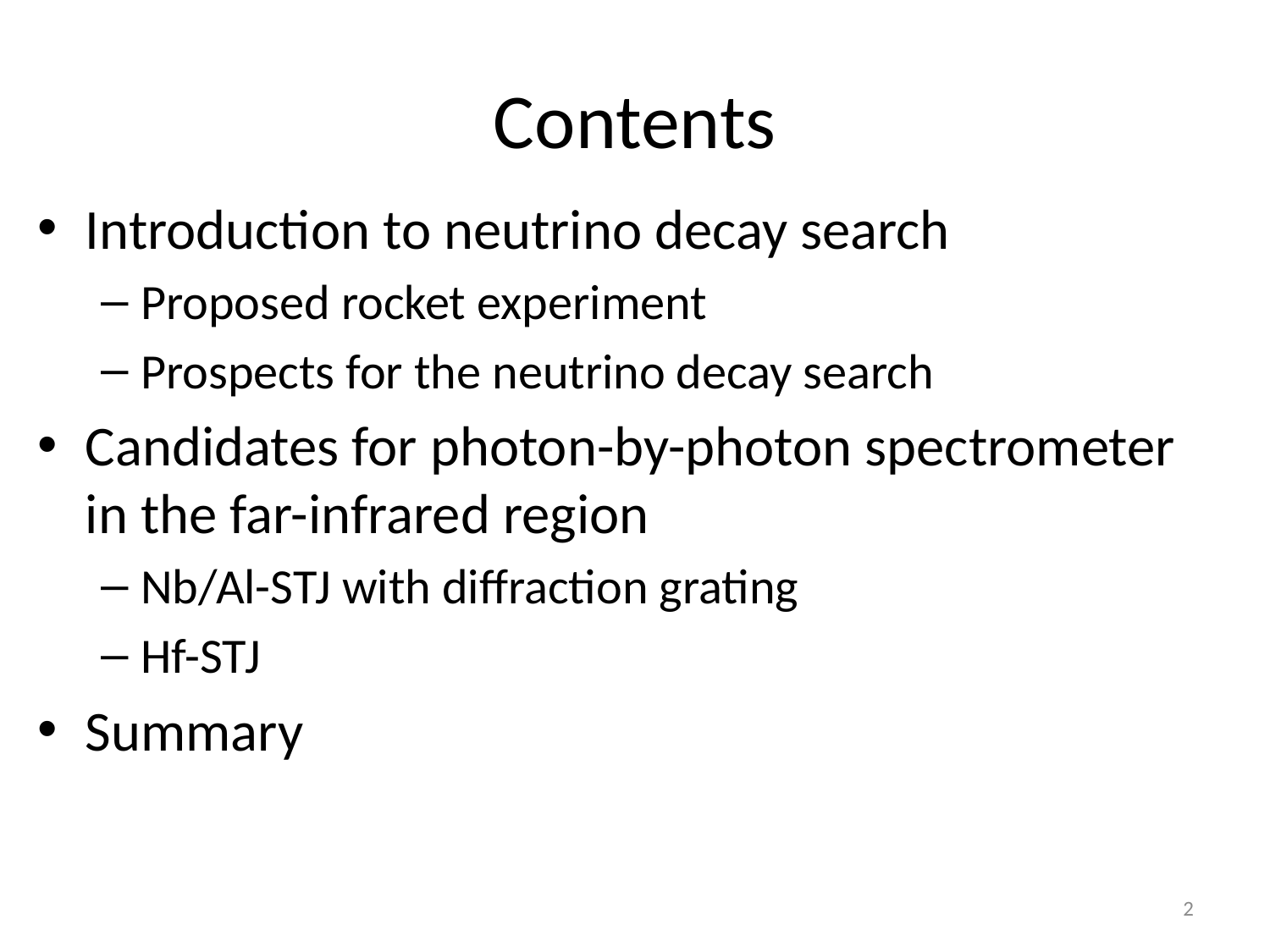

# Contents
Introduction to neutrino decay search
Proposed rocket experiment
Prospects for the neutrino decay search
Candidates for photon-by-photon spectrometer in the far-infrared region
Nb/Al-STJ with diffraction grating
Hf-STJ
Summary
2